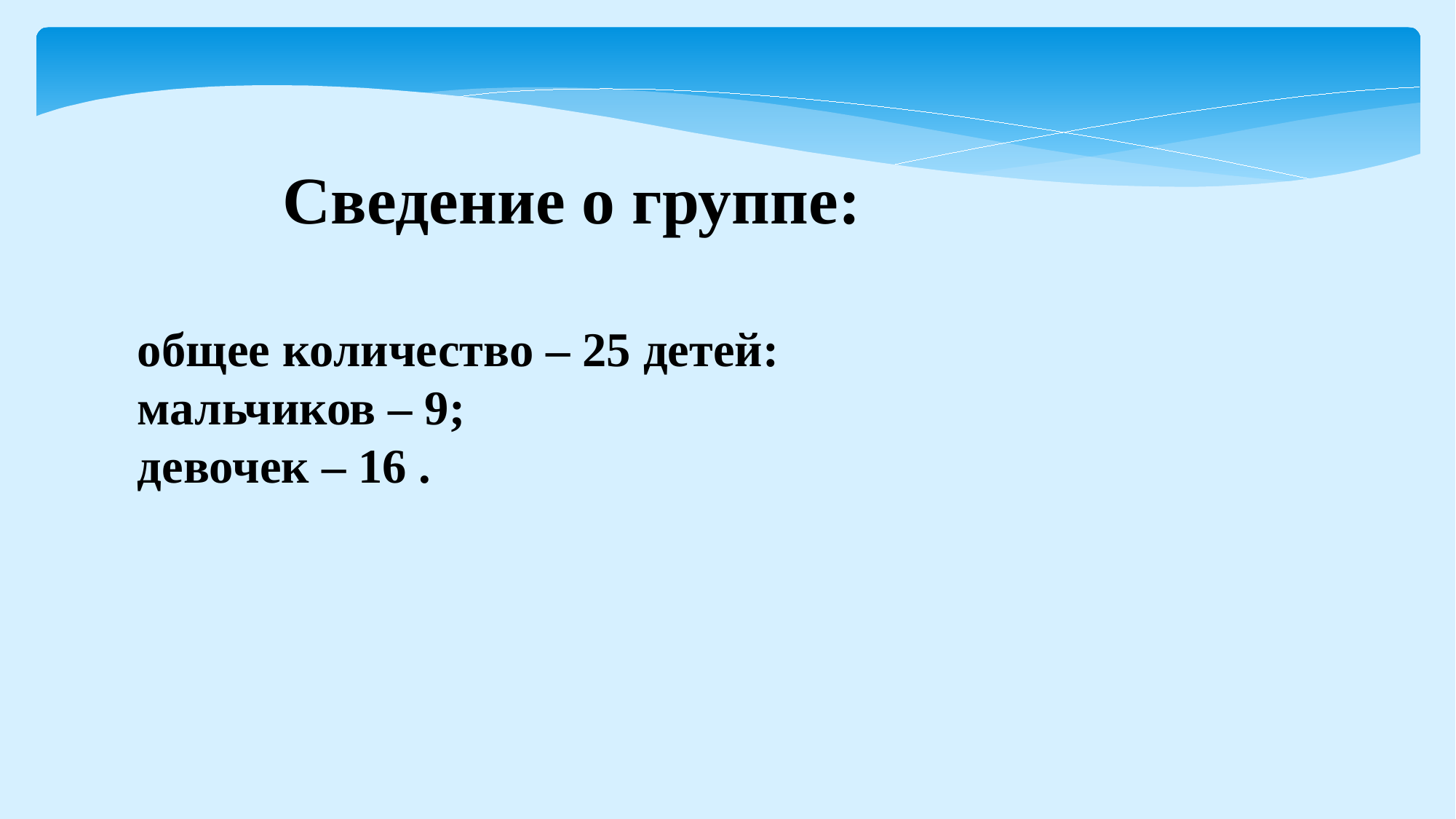

Сведение о группе:
общее количество – 25 детей:
мальчиков – 9;
девочек – 16 .